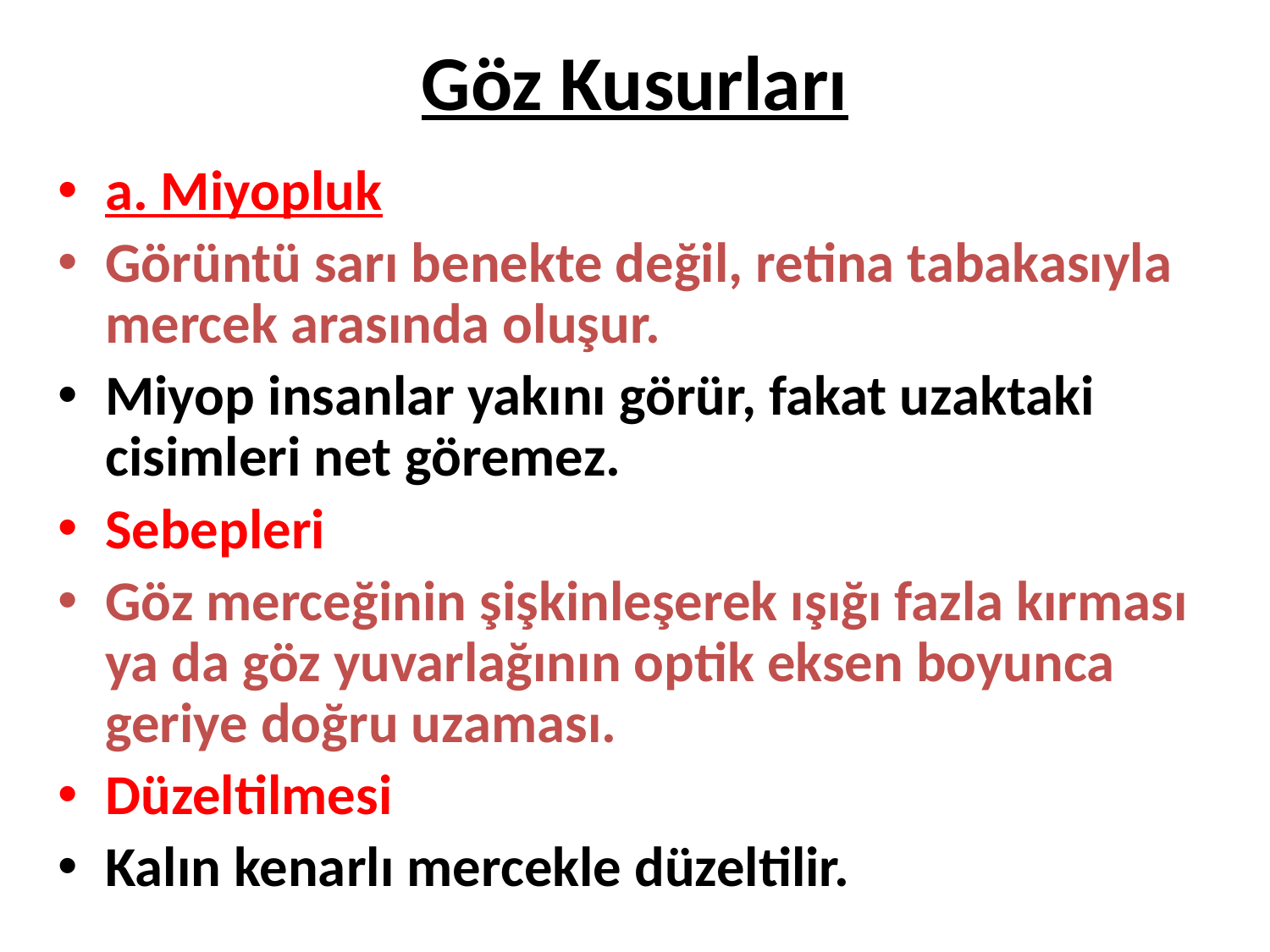

# Göz Kusurları

a. Miyopluk
Görüntü sarı benekte değil, retina tabakasıyla mercek arasında oluşur.
Miyop insanlar yakını görür, fakat uzaktaki cisimleri net göremez.
Sebepleri
Göz merceğinin şişkinleşerek ışığı fazla kırması ya da göz yuvarlağının optik eksen boyunca geriye doğru uzaması.
Düzeltilmesi
Kalın kenarlı mercekle düzeltilir.